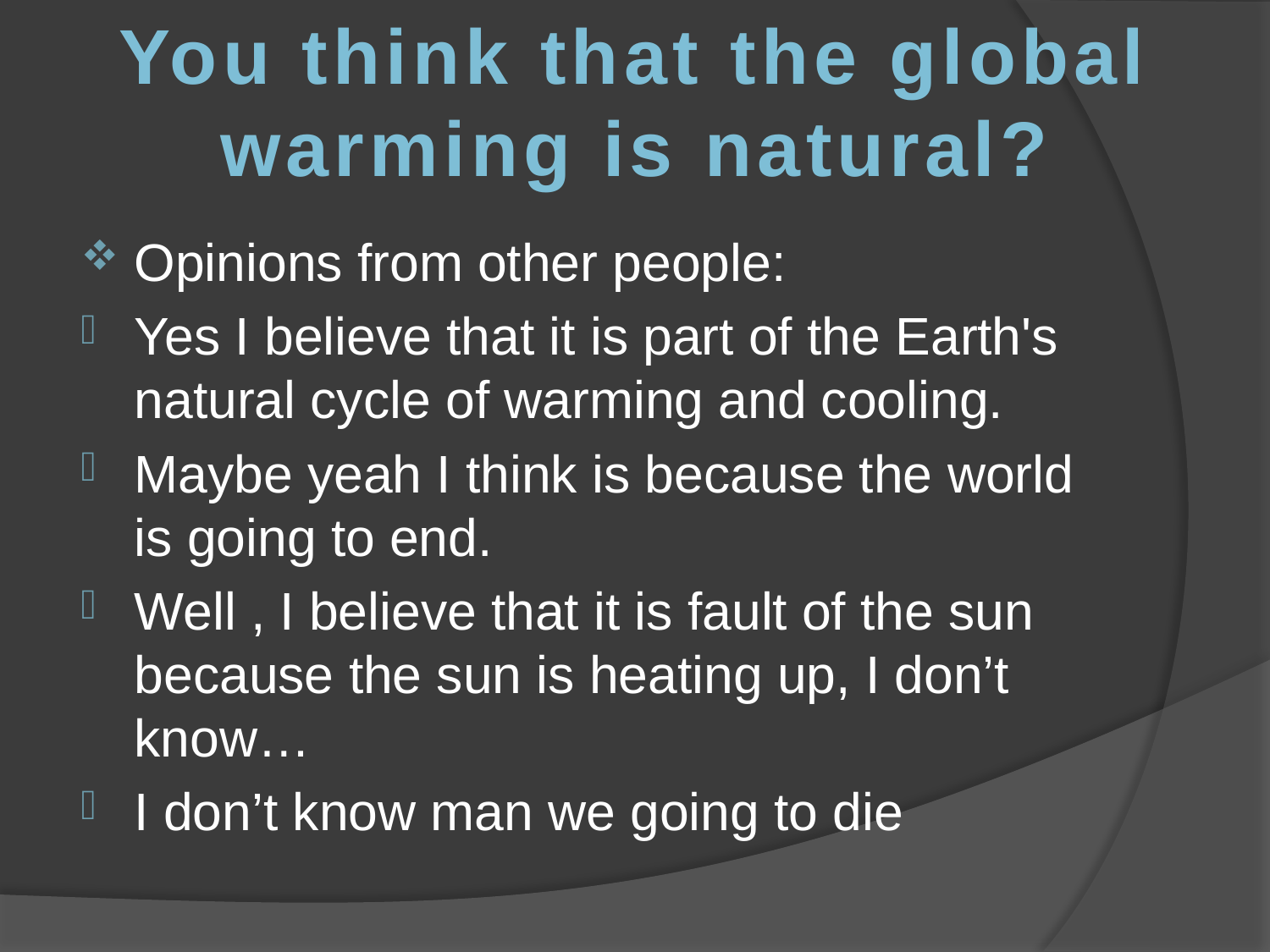

You think that the global warming is natural?
Opinions from other people:
Yes I believe that it is part of the Earth's natural cycle of warming and cooling.
Maybe yeah I think is because the world is going to end.
Well , I believe that it is fault of the sun because the sun is heating up, I don’t know…
I don’t know man we going to die